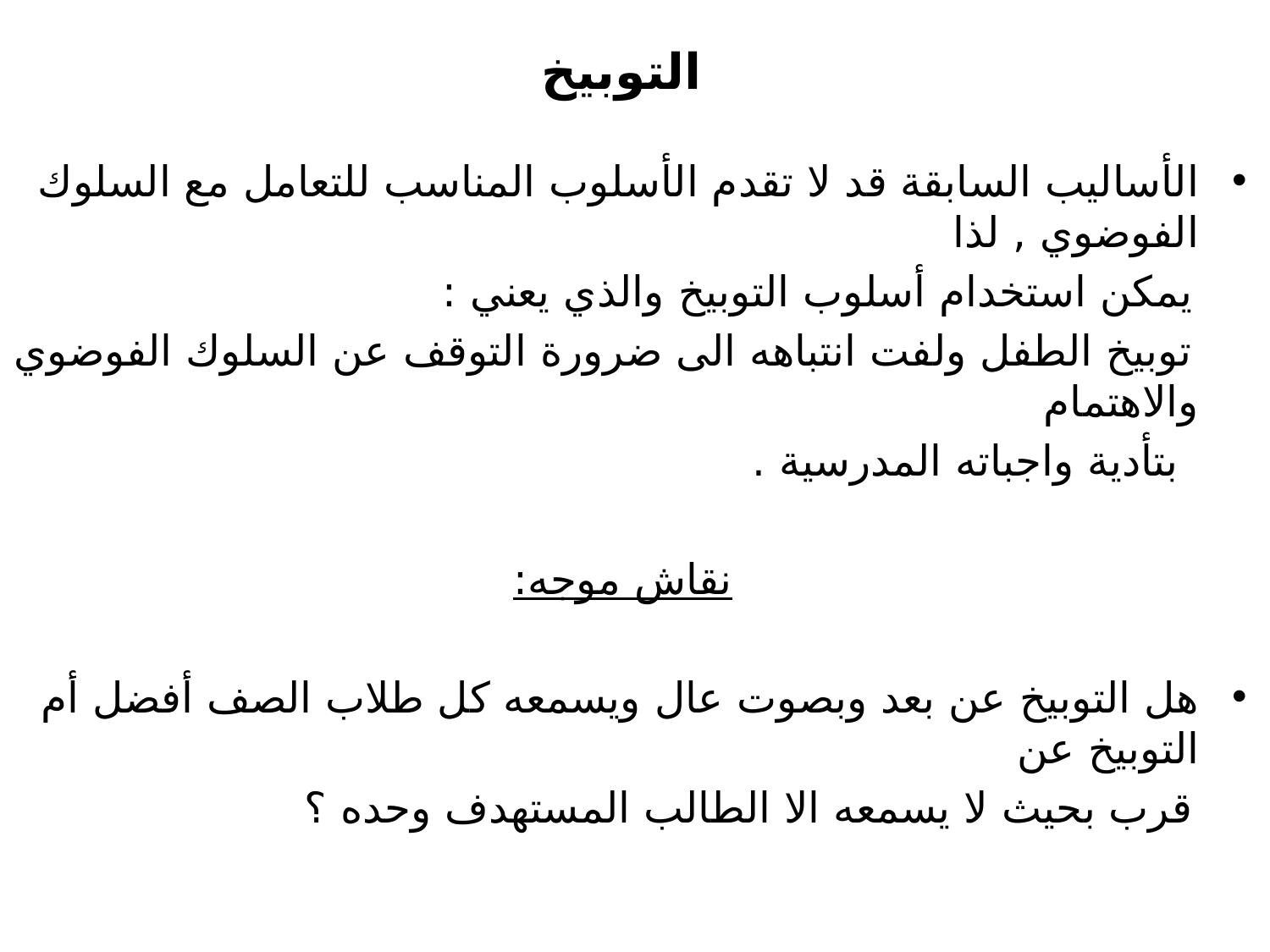

# التوبيخ
الأساليب السابقة قد لا تقدم الأسلوب المناسب للتعامل مع السلوك الفوضوي , لذا
    يمكن استخدام أسلوب التوبيخ والذي يعني :
    توبيخ الطفل ولفت انتباهه الى ضرورة التوقف عن السلوك الفوضوي والاهتمام
     بتأدية واجباته المدرسية .

 نقاش موجه:

هل التوبيخ عن بعد وبصوت عال ويسمعه كل طلاب الصف أفضل أم التوبيخ عن
    قرب بحيث لا يسمعه الا الطالب المستهدف وحده ؟